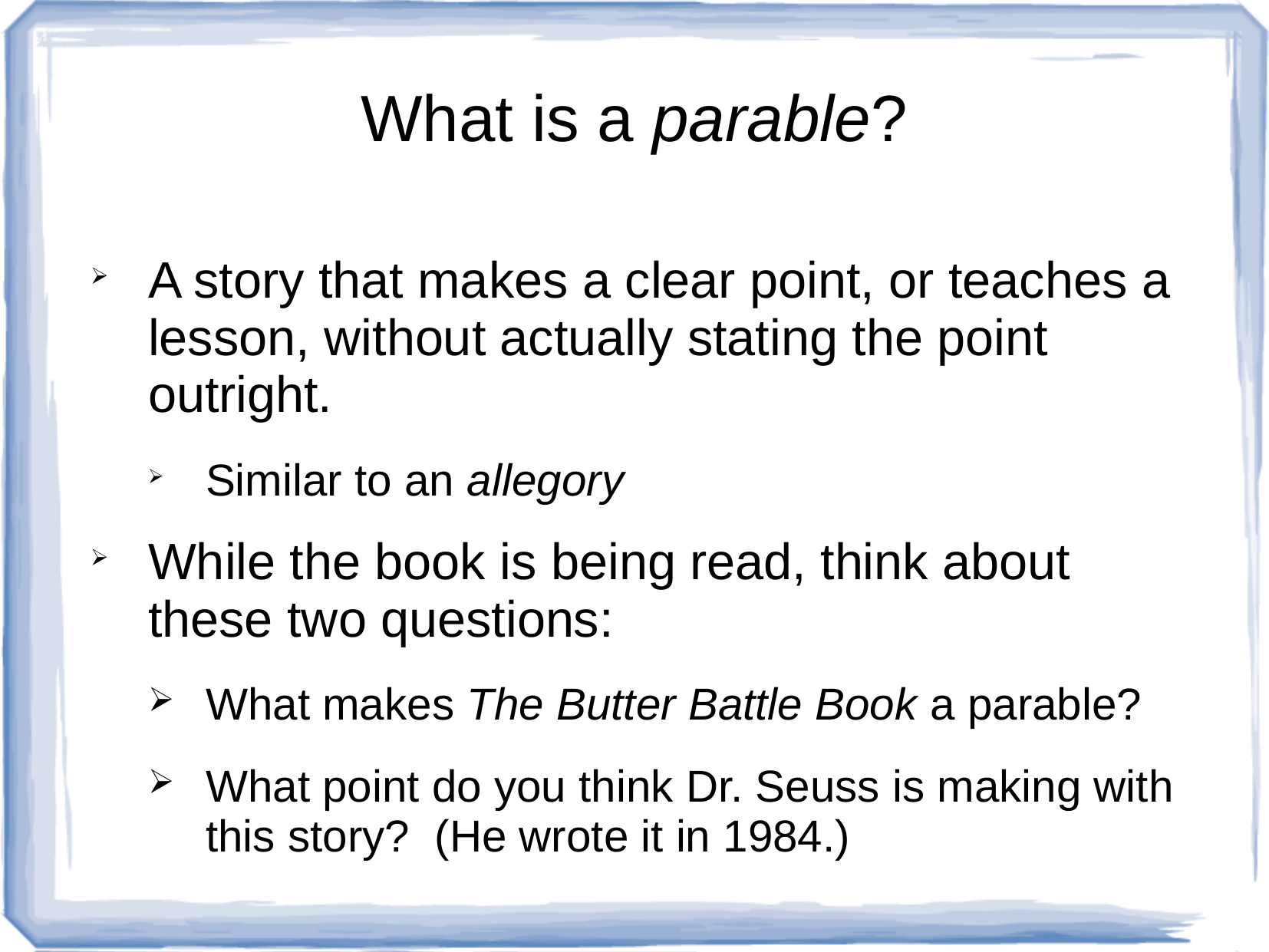

What is a parable?
A story that makes a clear point, or teaches a lesson, without actually stating the point outright.

Similar to an allegory

While the book is being read, think about these two questions:

What makes The Butter Battle Book a parable?

What point do you think Dr. Seuss is making with this story?  (He wrote it in 1984.)